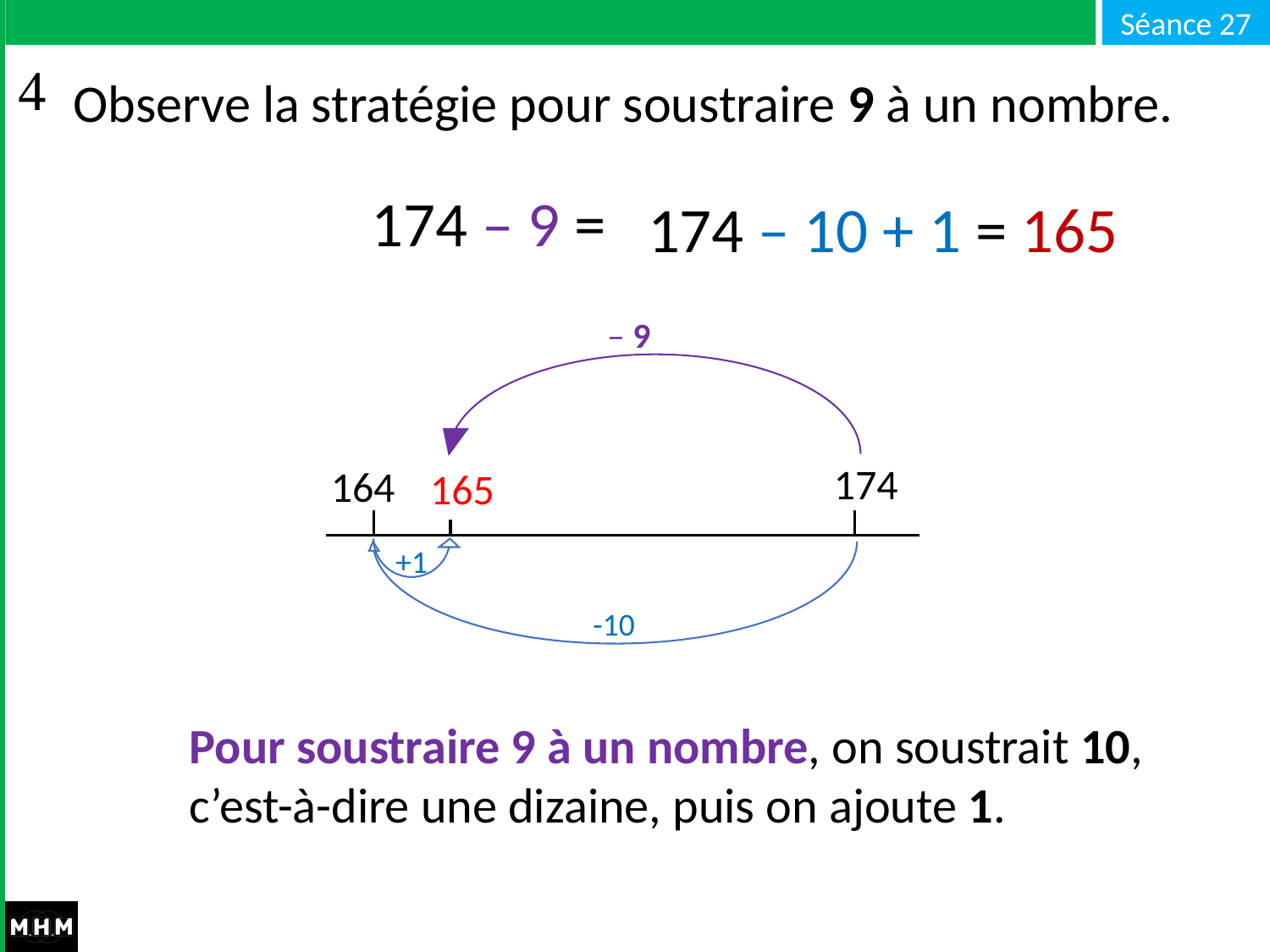

# Observe la stratégie pour soustraire 9 à un nombre.
174 – 9 =
174 – 10 + 1 = 165
– 9

174
164
?
165
+1

-10
Pour soustraire 9 à un nombre, on soustrait 10, c’est-à-dire une dizaine, puis on ajoute 1.